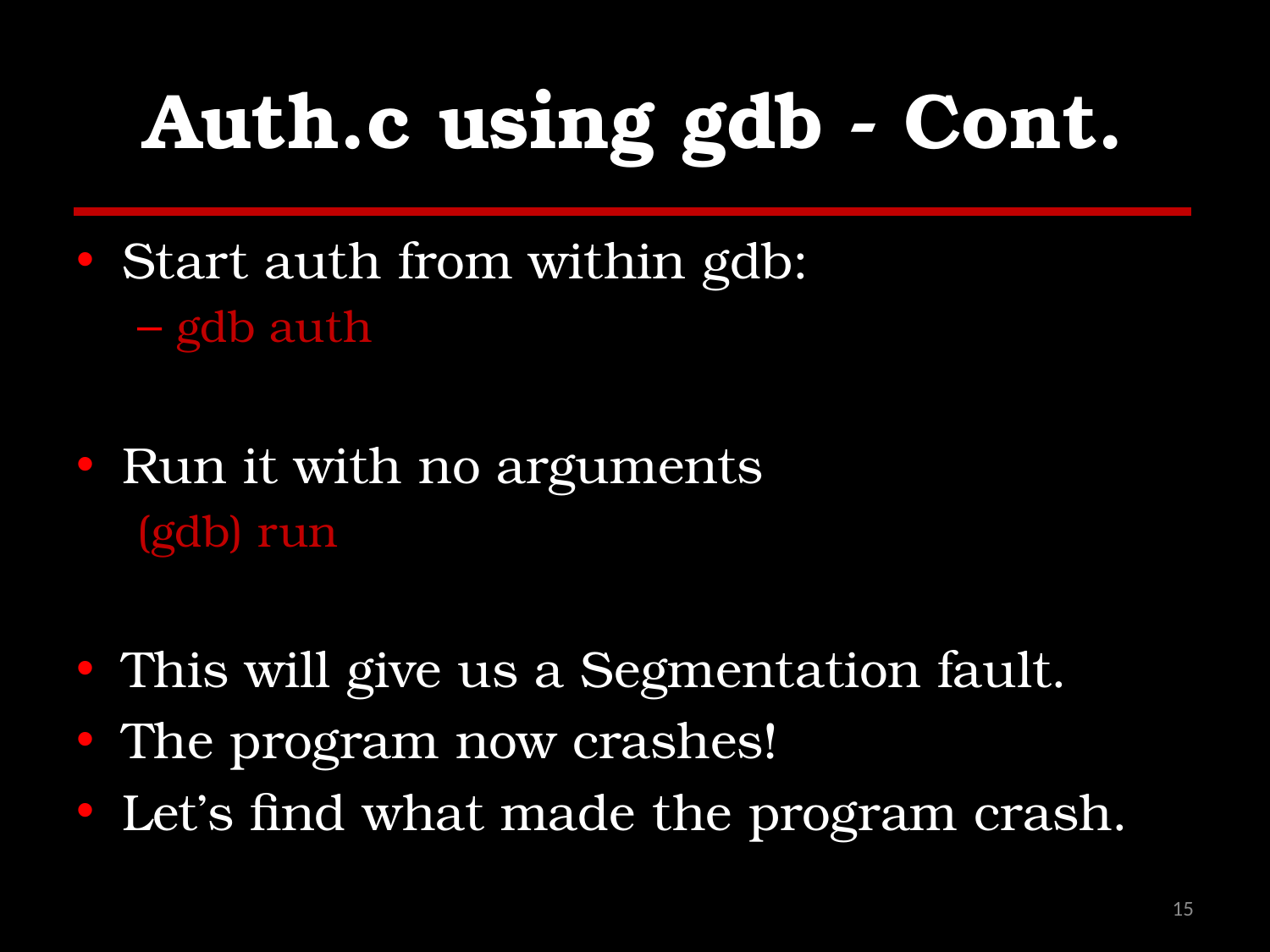

# Auth.c using gdb - Cont.
Start auth from within gdb:
gdb auth

Run it with no arguments
(gdb) run

This will give us a Segmentation fault.
The program now crashes!
Let’s find what made the program crash.

15